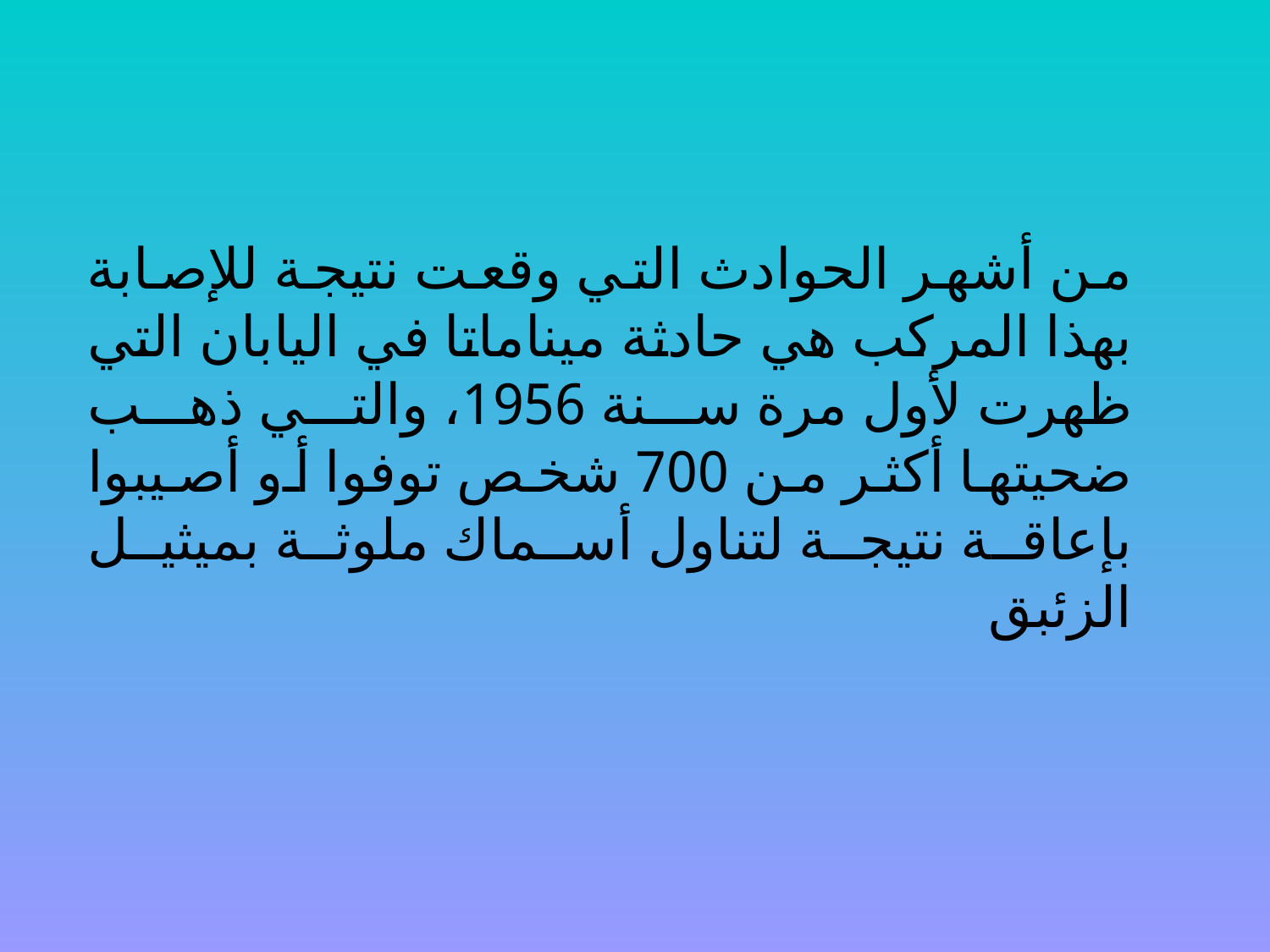

من أشهر الحوادث التي وقعت نتيجة للإصابة بهذا المركب هي حادثة ميناماتا في اليابان التي ظهرت لأول مرة سنة 1956، والتي ذهب ضحيتها أكثر من 700 شخص توفوا أو أصيبوا بإعاقة نتيجة لتناول أسماك ملوثة بميثيل الزئبق